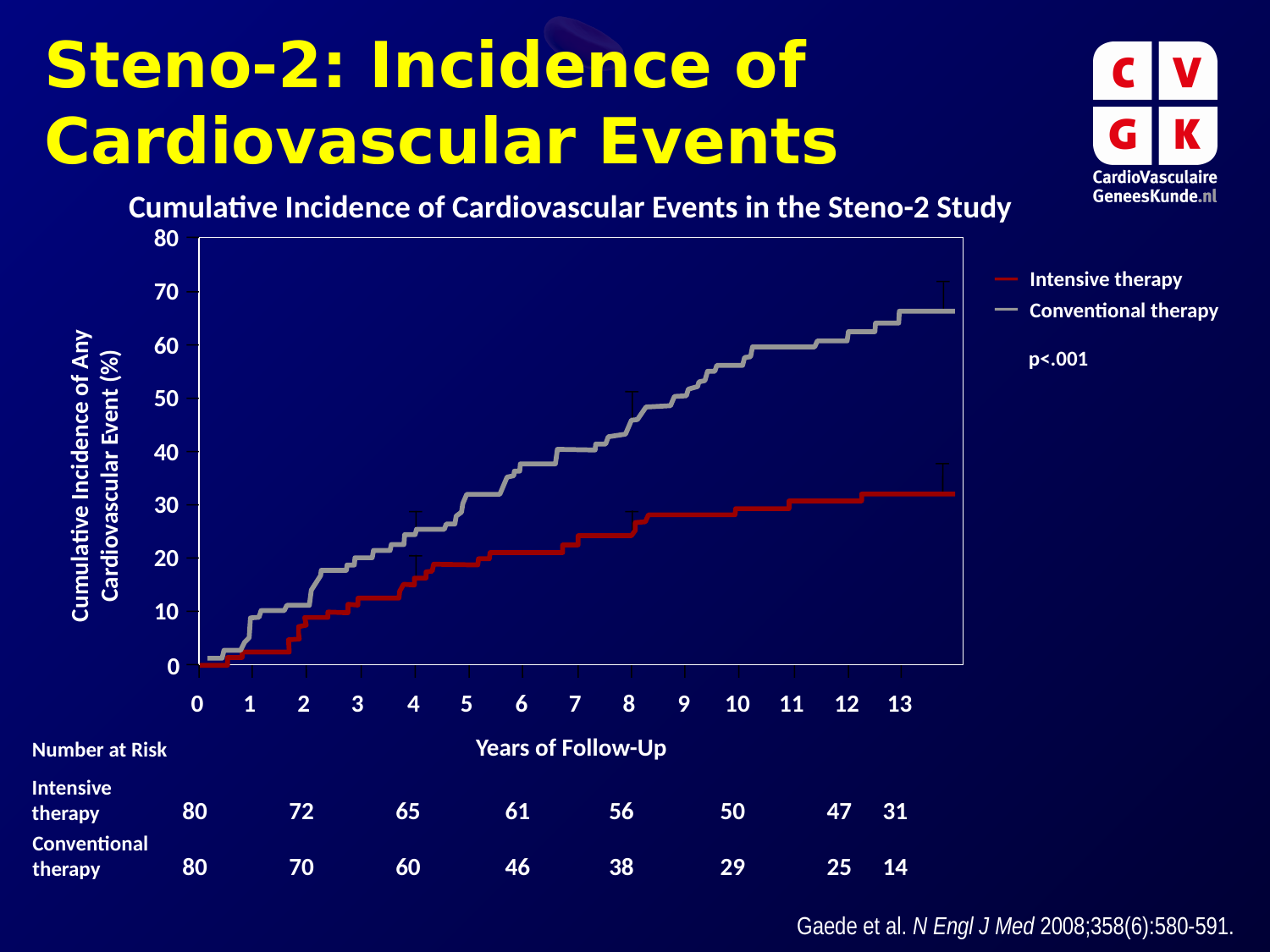

Steno-2: Incidence of Cardiovascular Events
Cumulative Incidence of Cardiovascular Events in the Steno-2 Study
80

Intensive therapy
Conventional therapy
70

60
p<.001

50

40
Cumulative Incidence of Any
Cardiovascular Event (%)

30

20

10

0

0
1
2
3
4
5
6
7
8
9
10
11
12
13
Years of Follow-Up
Number at Risk
Intensive
therapy
80
72
65
61
56
50
47
31
Conventional
therapy
80
70
60
46
38
29
25
14
Gaede et al. N Engl J Med 2008;358(6):580-591.